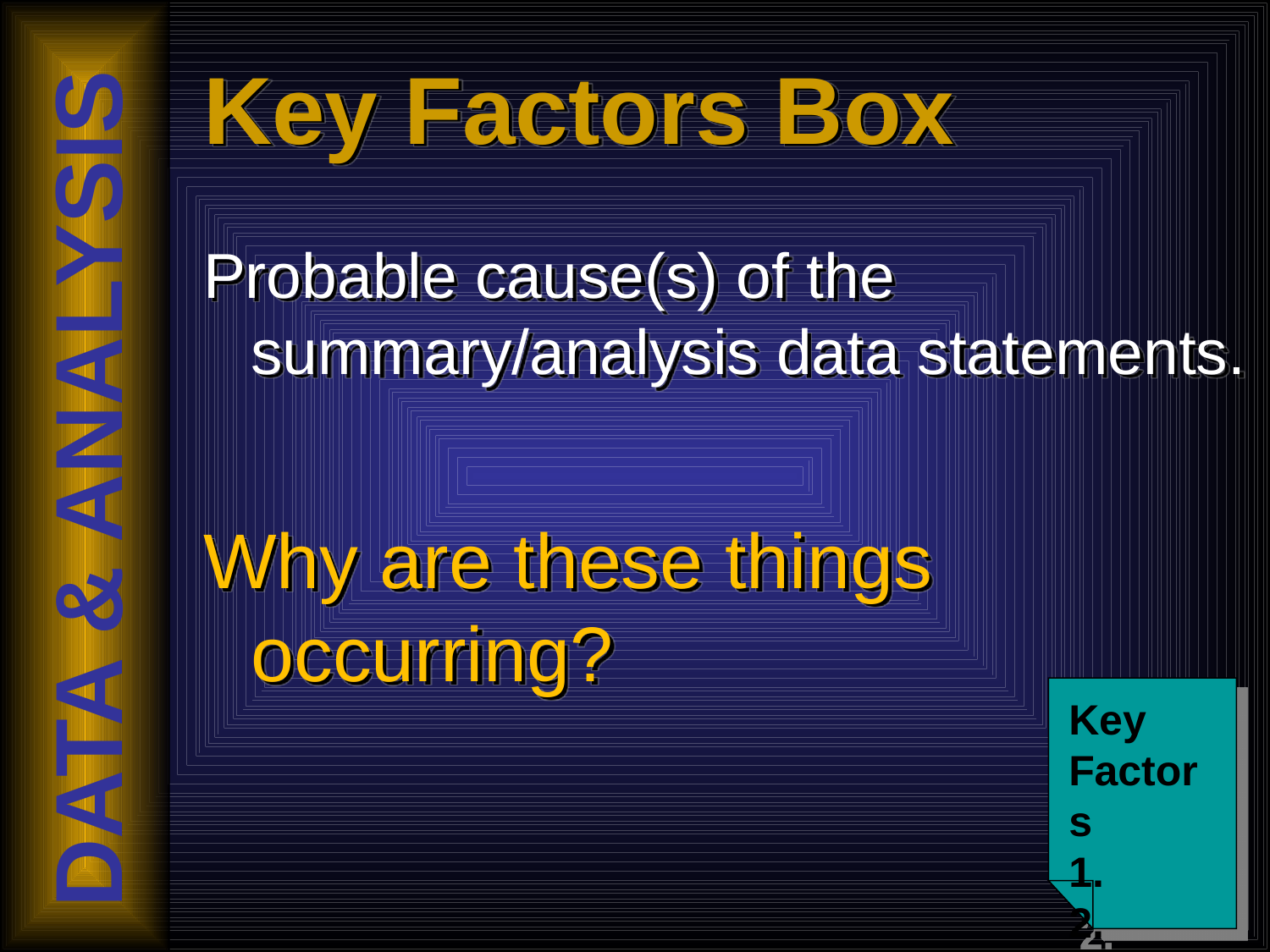

Key Factors Box

Probable cause(s) of the summary/analysis data statements.

Why are these things occurring?
DATA & ANALYSIS
Key Factors
1.
2.